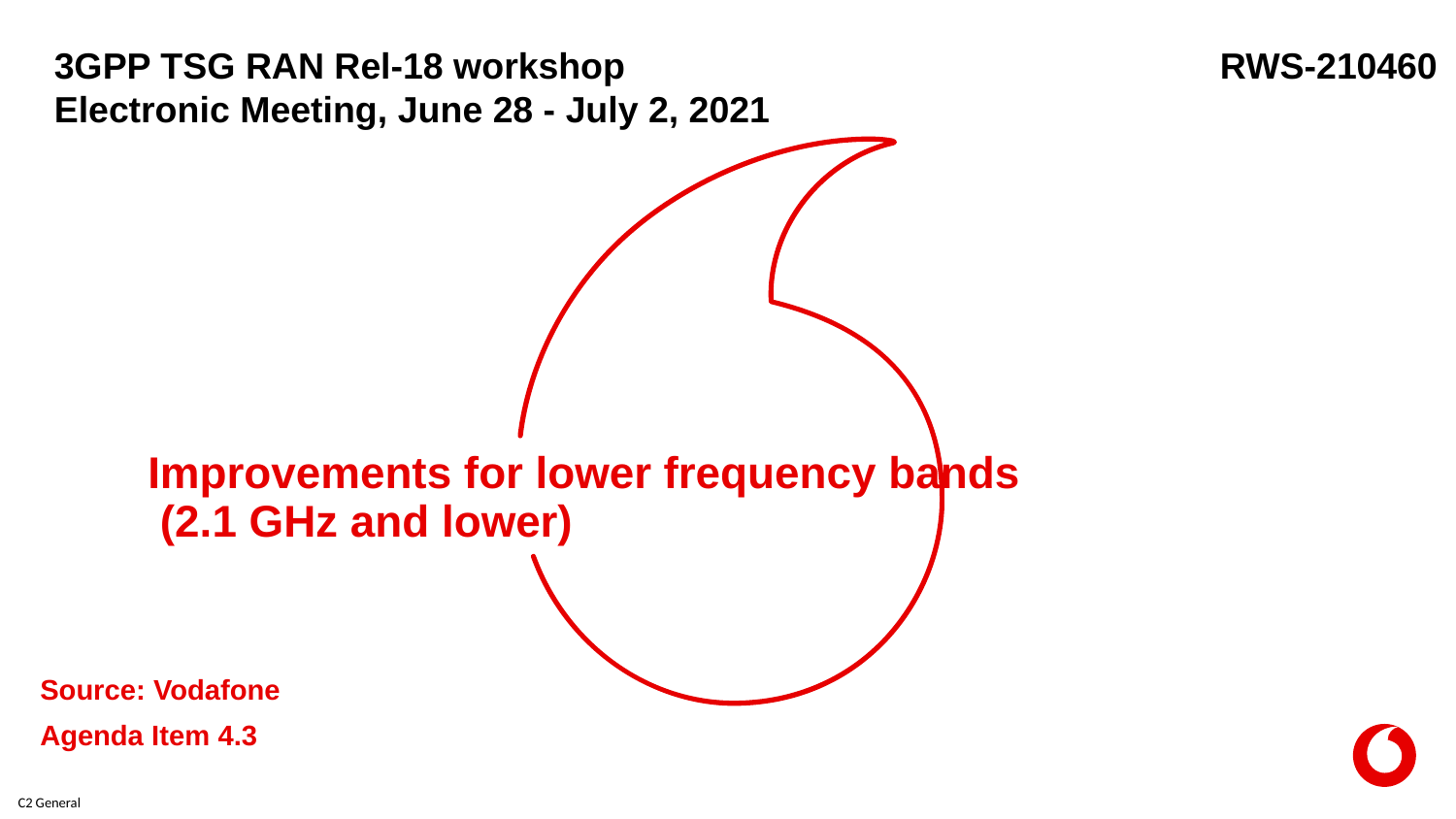

3GPP TSG RAN Rel-18 workshop
Electronic Meeting, June 28 - July 2, 2021
RWS-210460
# Improvements for lower frequency bands (2.1 GHz and lower)

Source: Vodafone
Agenda Item 4.3